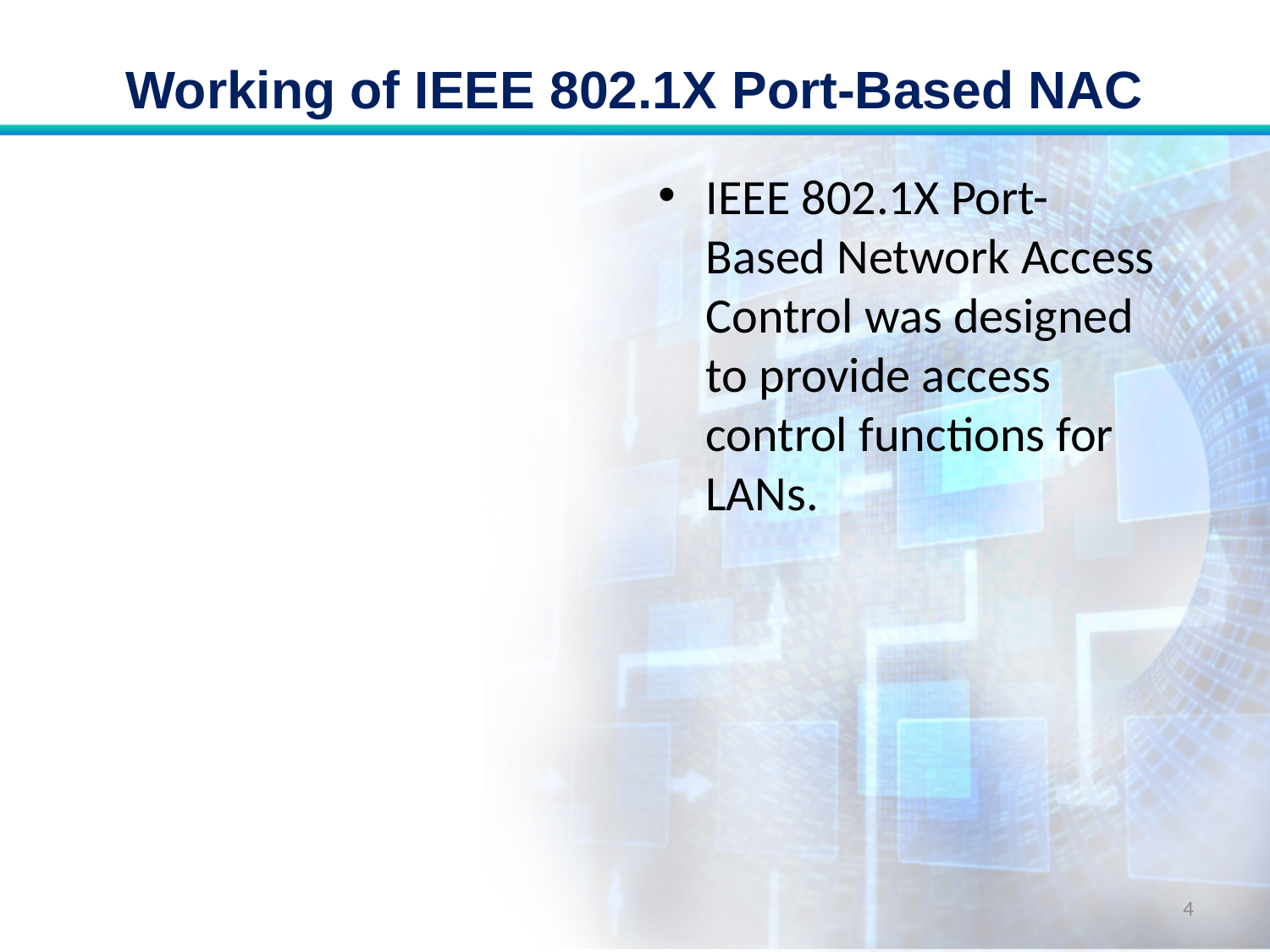

# Working of IEEE 802.1X Port-Based NAC
IEEE 802.1X Port-Based Network Access Control was designed to provide access control functions for LANs.
4